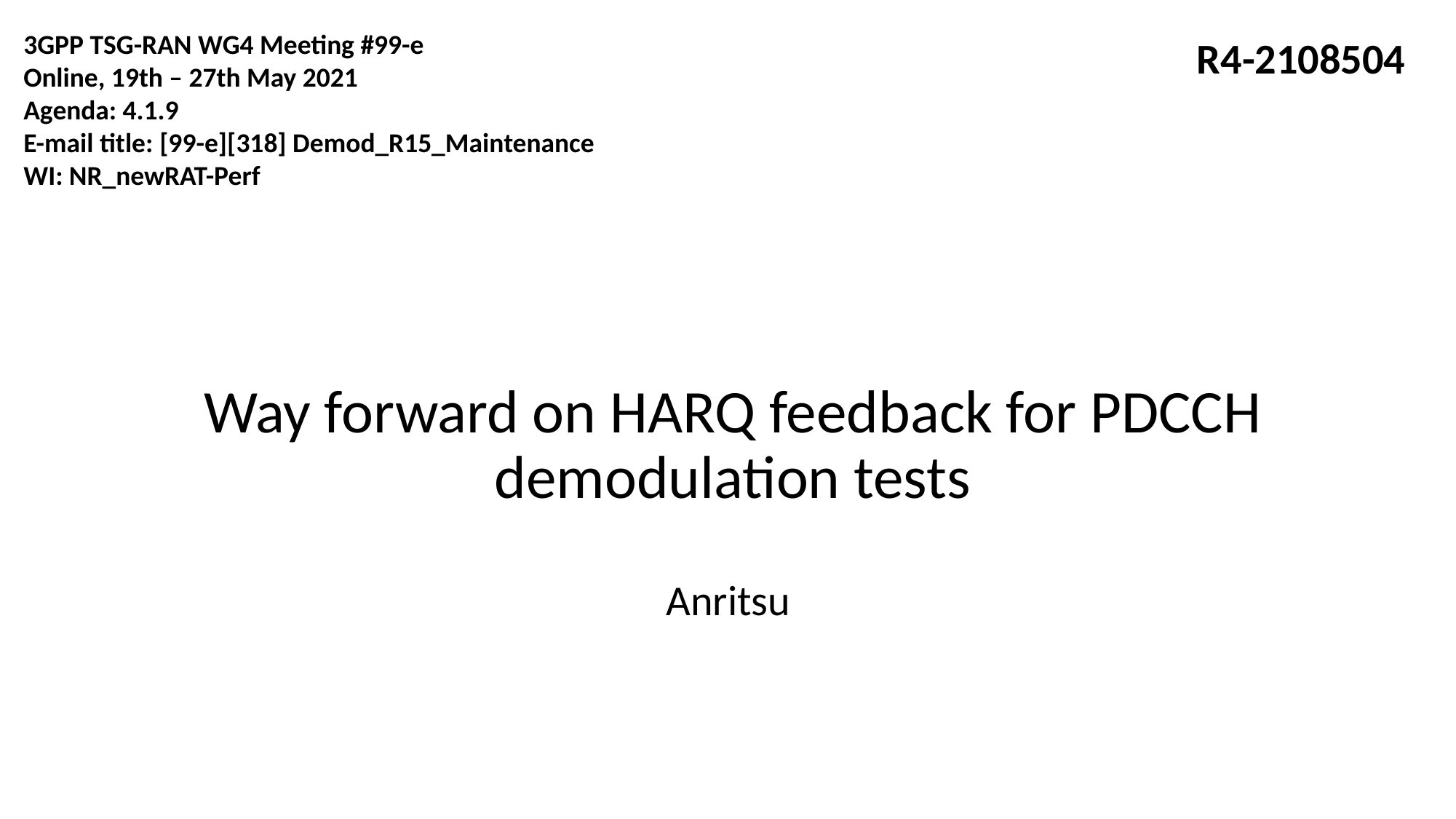

3GPP TSG-RAN WG4 Meeting #99-e
Online, 19th – 27th May 2021
Agenda: 4.1.9
E-mail title: [99-e][318] Demod_R15_Maintenance
WI: NR_newRAT-Perf
R4-2108504
# Way forward on HARQ feedback for PDCCH demodulation tests
Anritsu